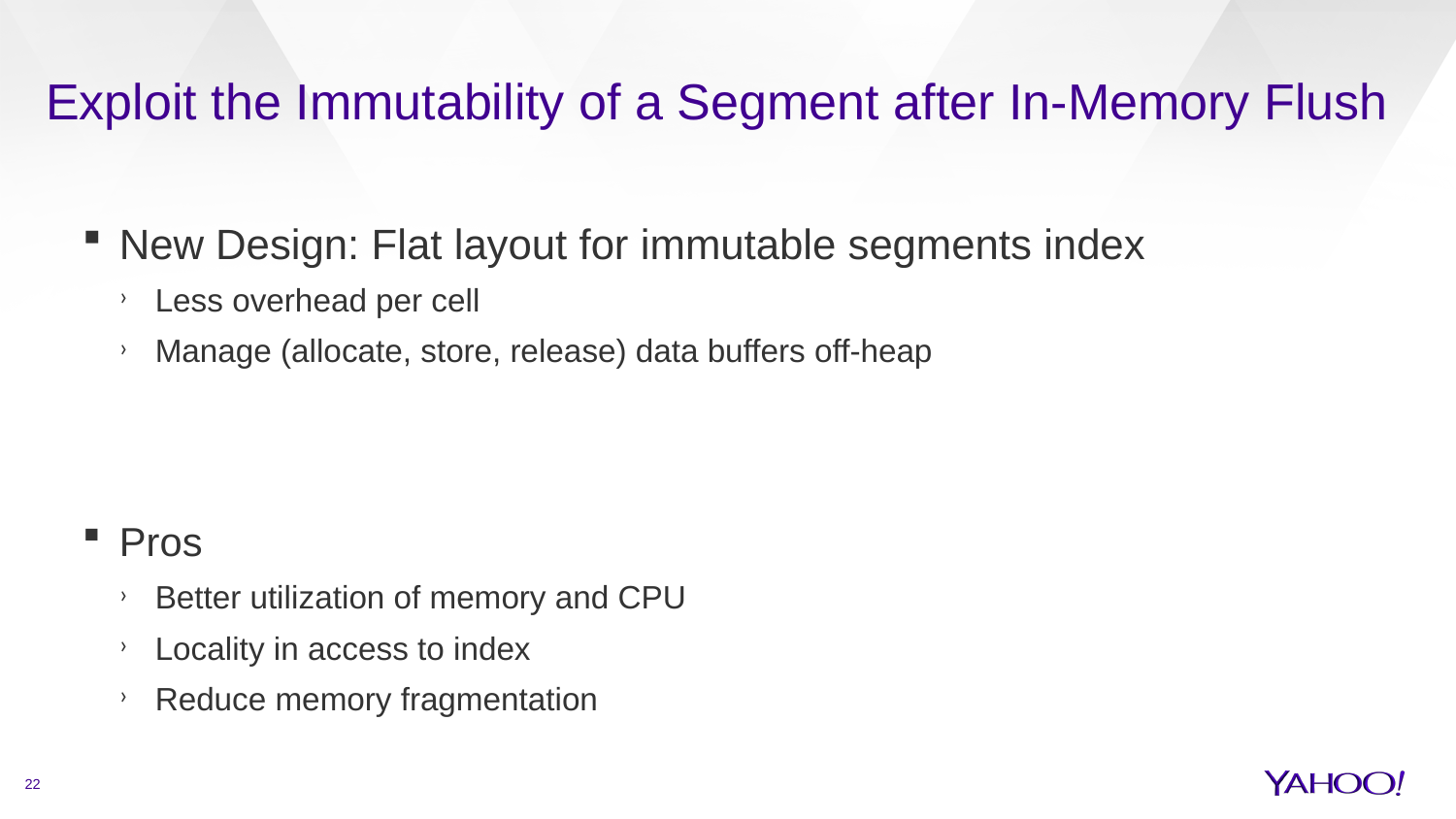

# Exploit the Immutability of a Segment after In-Memory Flush
New Design: Flat layout for immutable segments index
Less overhead per cell
Manage (allocate, store, release) data buffers off-heap

Pros
Better utilization of memory and CPU
Locality in access to index
Reduce memory fragmentation
22